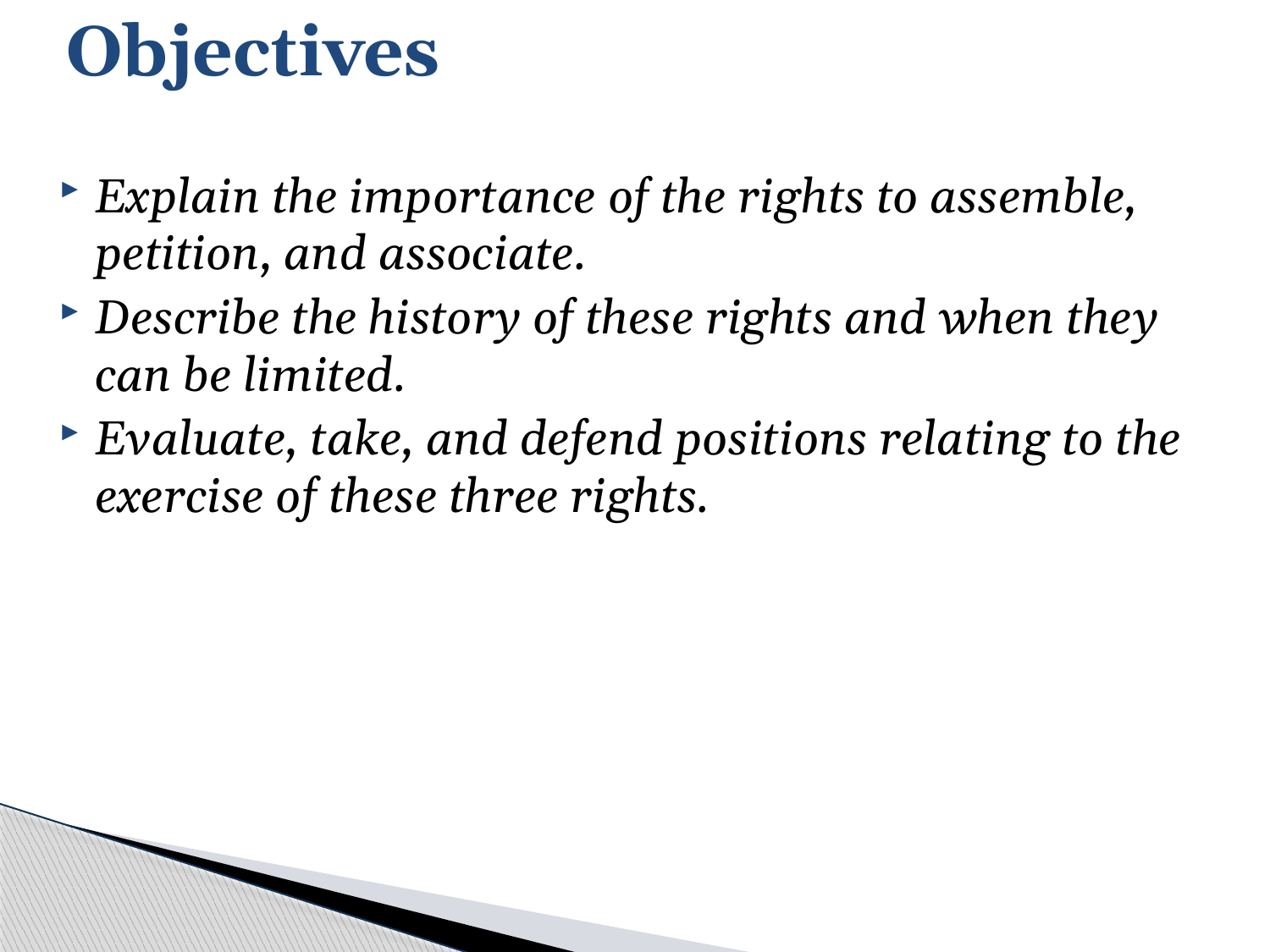

# Objectives
Explain the importance of the rights to assemble, petition, and associate.
Describe the history of these rights and when they can be limited.
Evaluate, take, and defend positions relating to the exercise of these three rights.